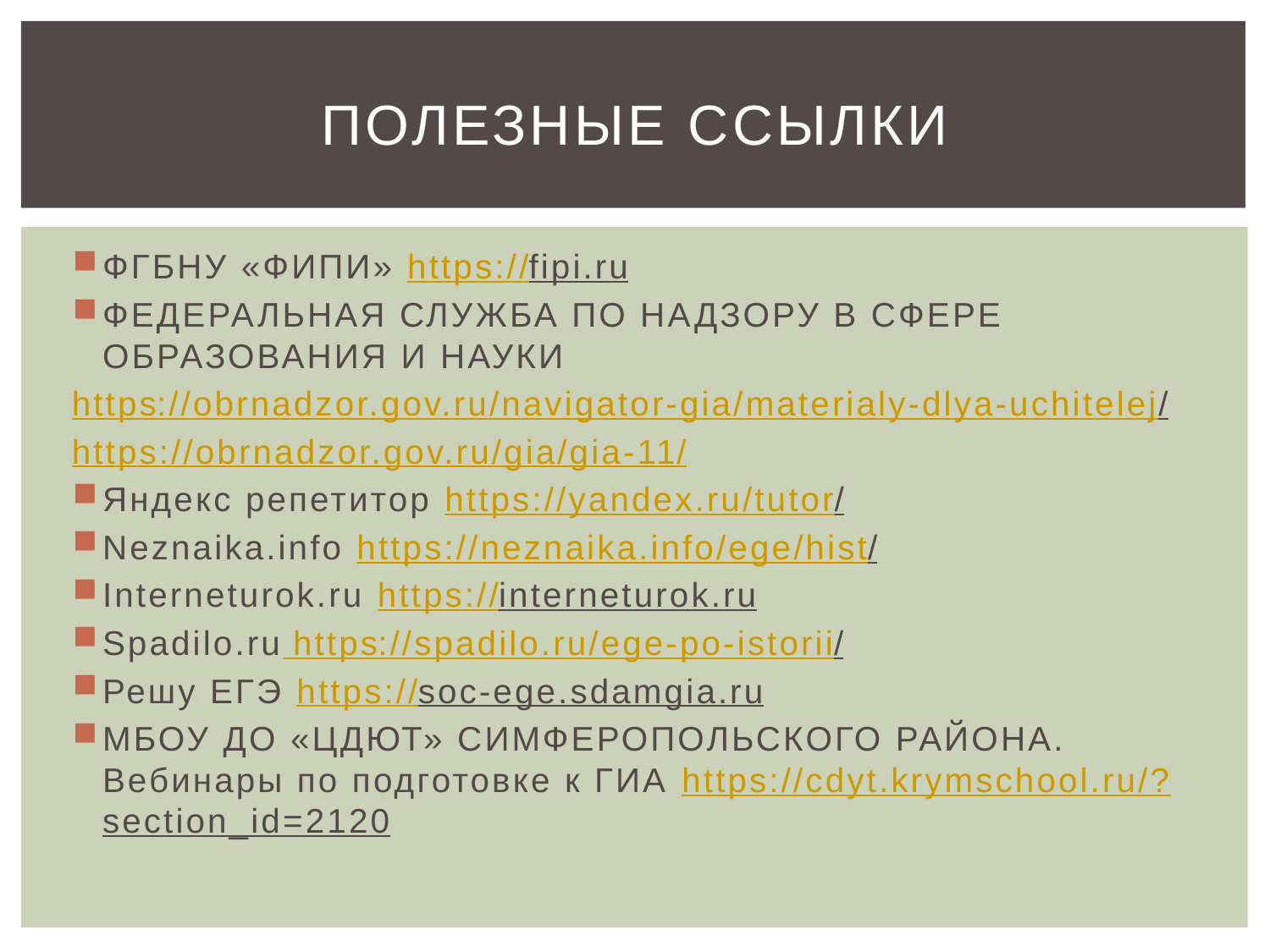

# Полезные ссылки
ФГБНУ «ФИПИ» https://fipi.ru
ФЕДЕРАЛЬНАЯ СЛУЖБА ПО НАДЗОРУ В СФЕРЕ ОБРАЗОВАНИЯ И НАУКИ
https://obrnadzor.gov.ru/navigator-gia/materialy-dlya-uchitelej/
https://obrnadzor.gov.ru/gia/gia-11/
Яндекс репетитор https://yandex.ru/tutor/
Neznaika.info https://neznaika.info/ege/hist/
Interneturok.ru https://interneturok.ru
Spadilo.ru https://spadilo.ru/ege-po-istorii/
Решу ЕГЭ https://soc-ege.sdamgia.ru
МБОУ ДО «ЦДЮТ» СИМФЕРОПОЛЬСКОГО РАЙОНА. Вебинары по подготовке к ГИА https://cdyt.krymschool.ru/?section_id=2120